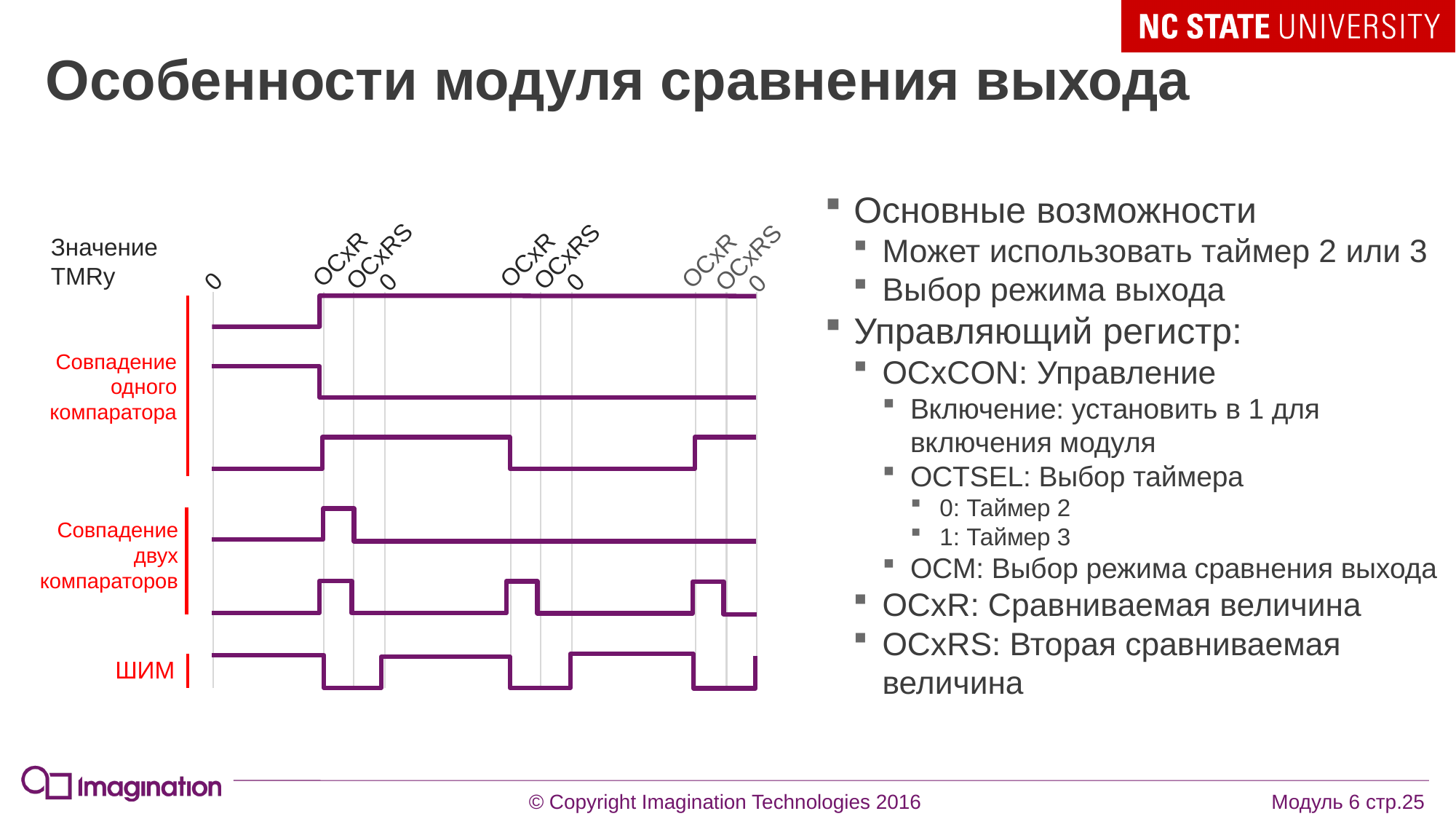

# Особенности модуля сравнения выхода

Основные возможности
Может использовать таймер 2 или 3
Выбор режима выхода
Управляющий регистр:
OCxCON: Управление
Включение: установить в 1 для включения модуля
OCTSEL: Выбор таймера
0: Таймер 2
1: Таймер 3
OCM: Выбор режима сравнения выхода
OCxR: Сравниваемая величина
OCxRS: Вторая сравниваемая величина
OCxR
OCxRS
0
OCxR
OCxRS
0
OCxR
OCxRS
0
0
Значение TMRy

Совпадение одного компаратора
Совпадение двух компараторов
ШИМ